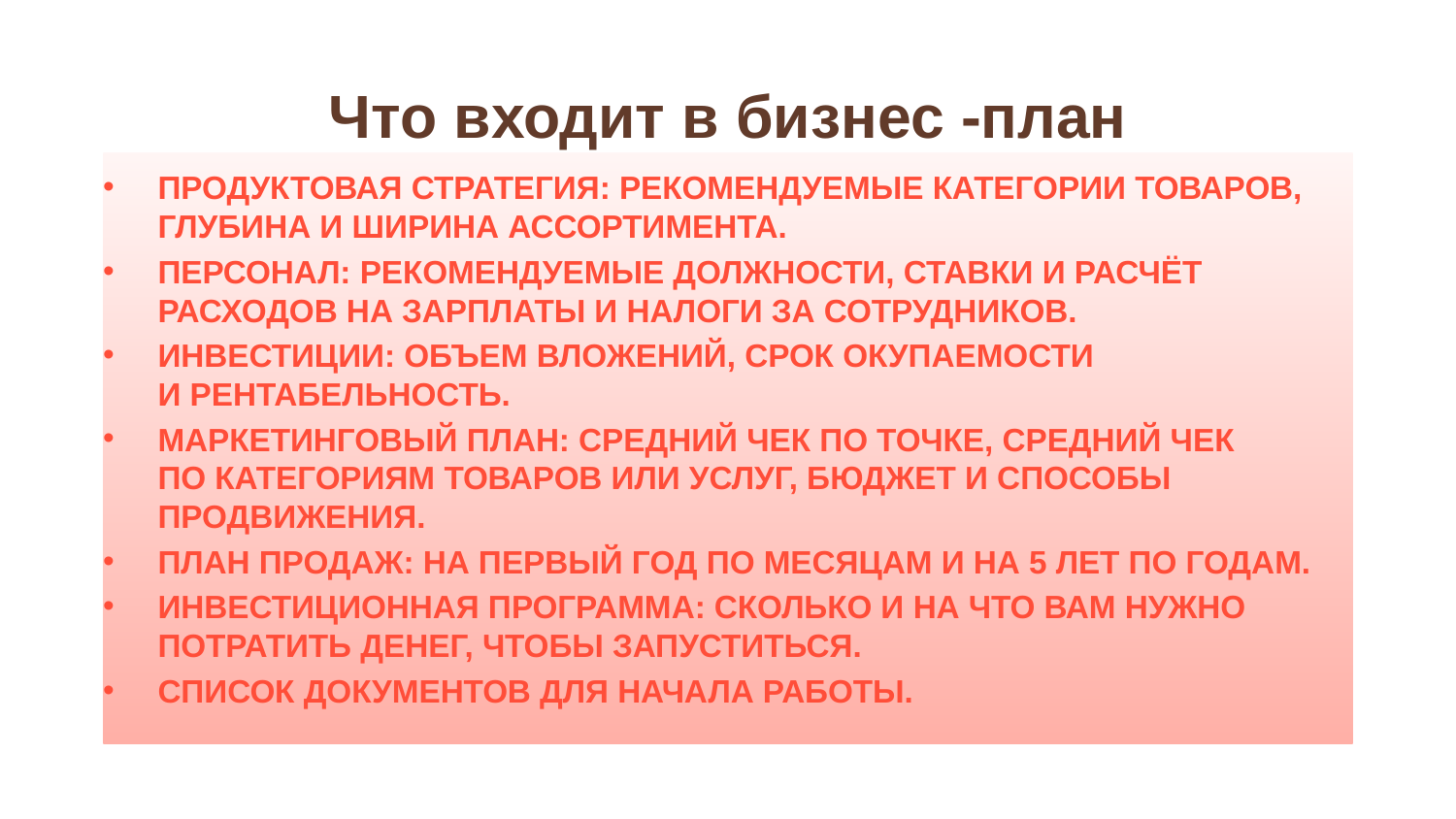

# Что входит в бизнес -план
Продуктовая стратегия: рекомендуемые категории товаров, глубина и ширина ассортимента.
Персонал: рекомендуемые должности, ставки и расчёт расходов на зарплаты и налоги за сотрудников.
Инвестиции: объем вложений, срок окупаемости и рентабельность.
Маркетинговый план: средний чек по точке, средний чек по категориям товаров или услуг, бюджет и способы продвижения.
План продаж: на первый год по месяцам и на 5 лет по годам.
Инвестиционная программа: сколько и на что вам нужно потратить денег, чтобы запуститься.
Список документов для начала работы.